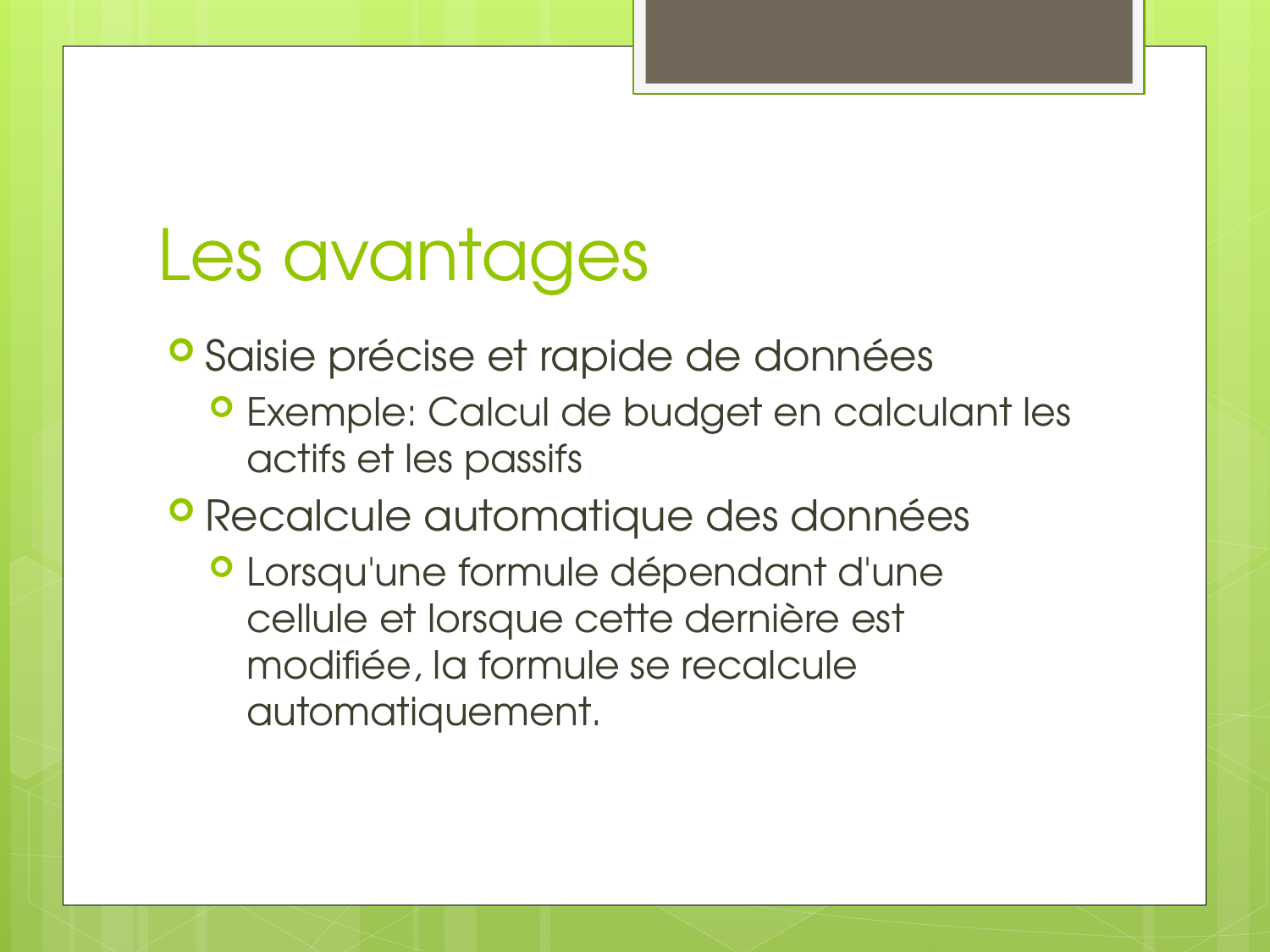

# Les avantages
Saisie précise et rapide de données
Exemple: Calcul de budget en calculant les actifs et les passifs
Recalcule automatique des données
Lorsqu'une formule dépendant d'une cellule et lorsque cette dernière est modifiée, la formule se recalcule automatiquement.